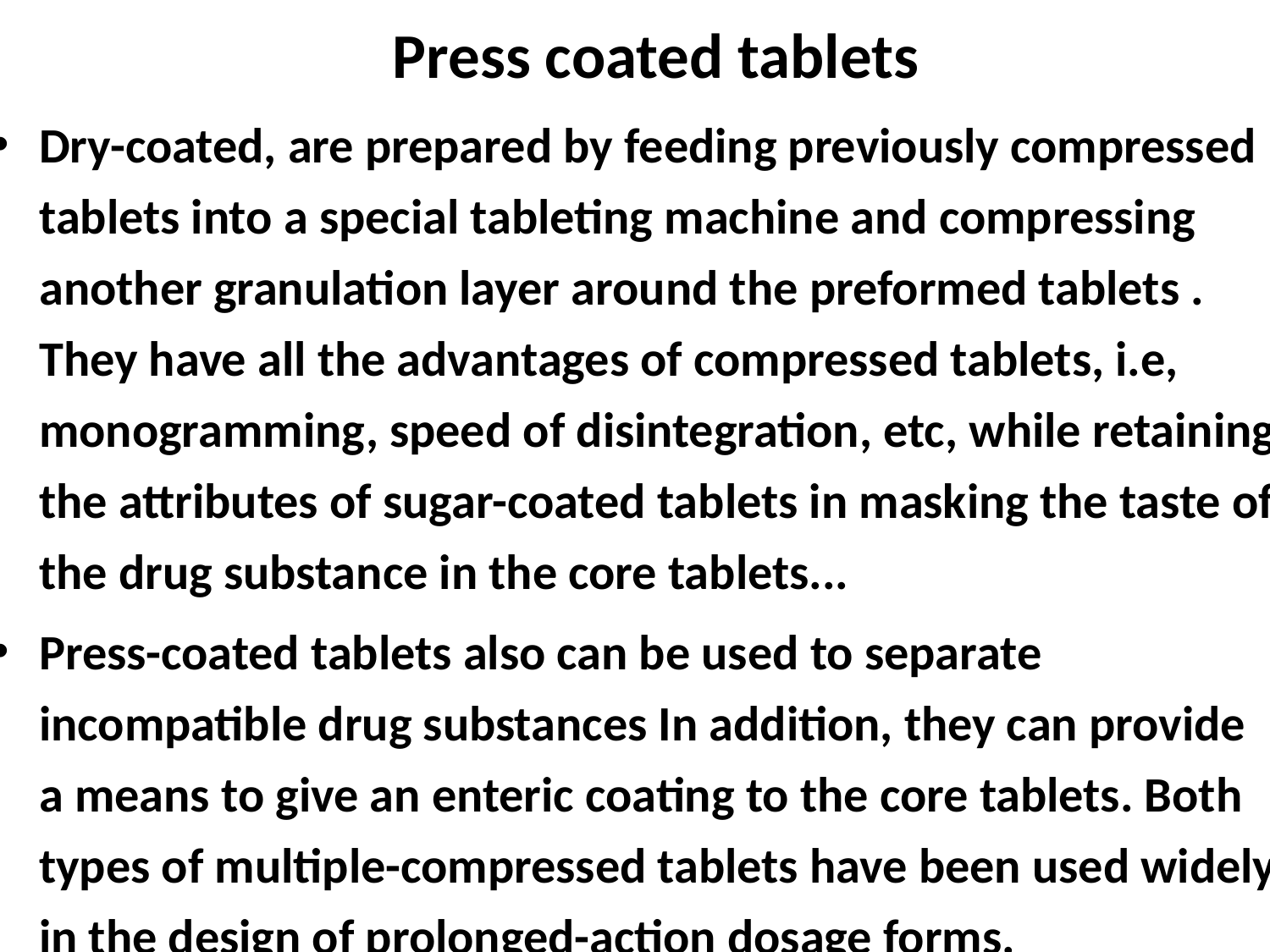

# Press coated tablets
Dry-coated, are prepared by feeding previously compressed tablets into a special tableting machine and compressing another granulation layer around the preformed tablets . They have all the advantages of compressed tablets, i.e, monogramming, speed of disintegration, etc, while retaining the attributes of sugar-coated tablets in masking the taste of the drug substance in the core tablets...
Press-coated tablets also can be used to separate incompatible drug substances In addition, they can provide a means to give an enteric coating to the core tablets. Both types of multiple-compressed tablets have been used widely in the design of prolonged-action dosage forms.